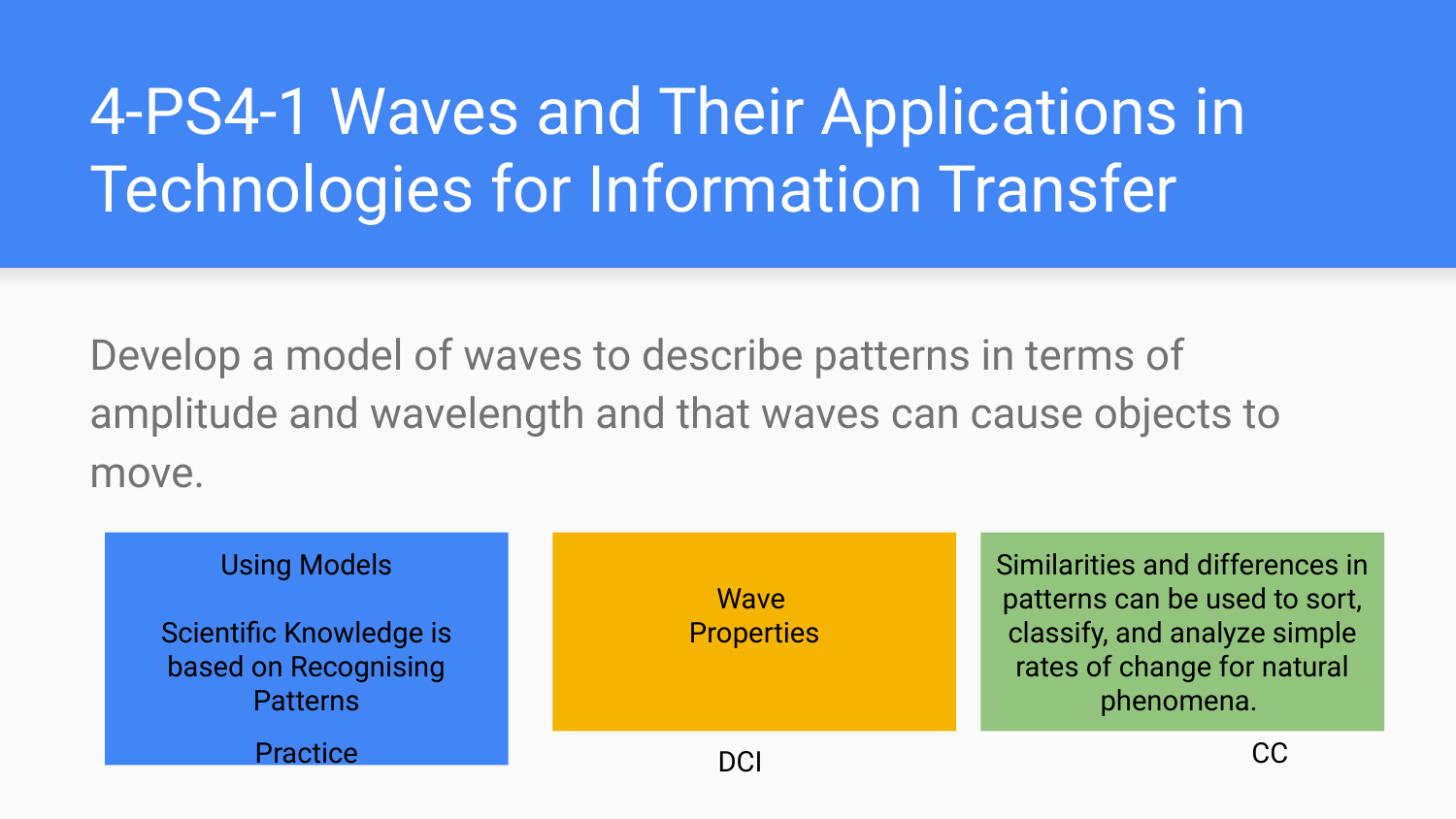

# 4-PS4-1 Waves and Their Applications in Technologies for Information Transfer
Develop a model of waves to describe patterns in terms of amplitude and wavelength and that waves can cause objects to move.
Using Models

Scientific Knowledge is based on Recognising Patterns

Wave
Properties

Similarities and differences in patterns can be used to sort, classify, and analyze simple rates of change for natural phenomena.
Practice
	CC
DCI